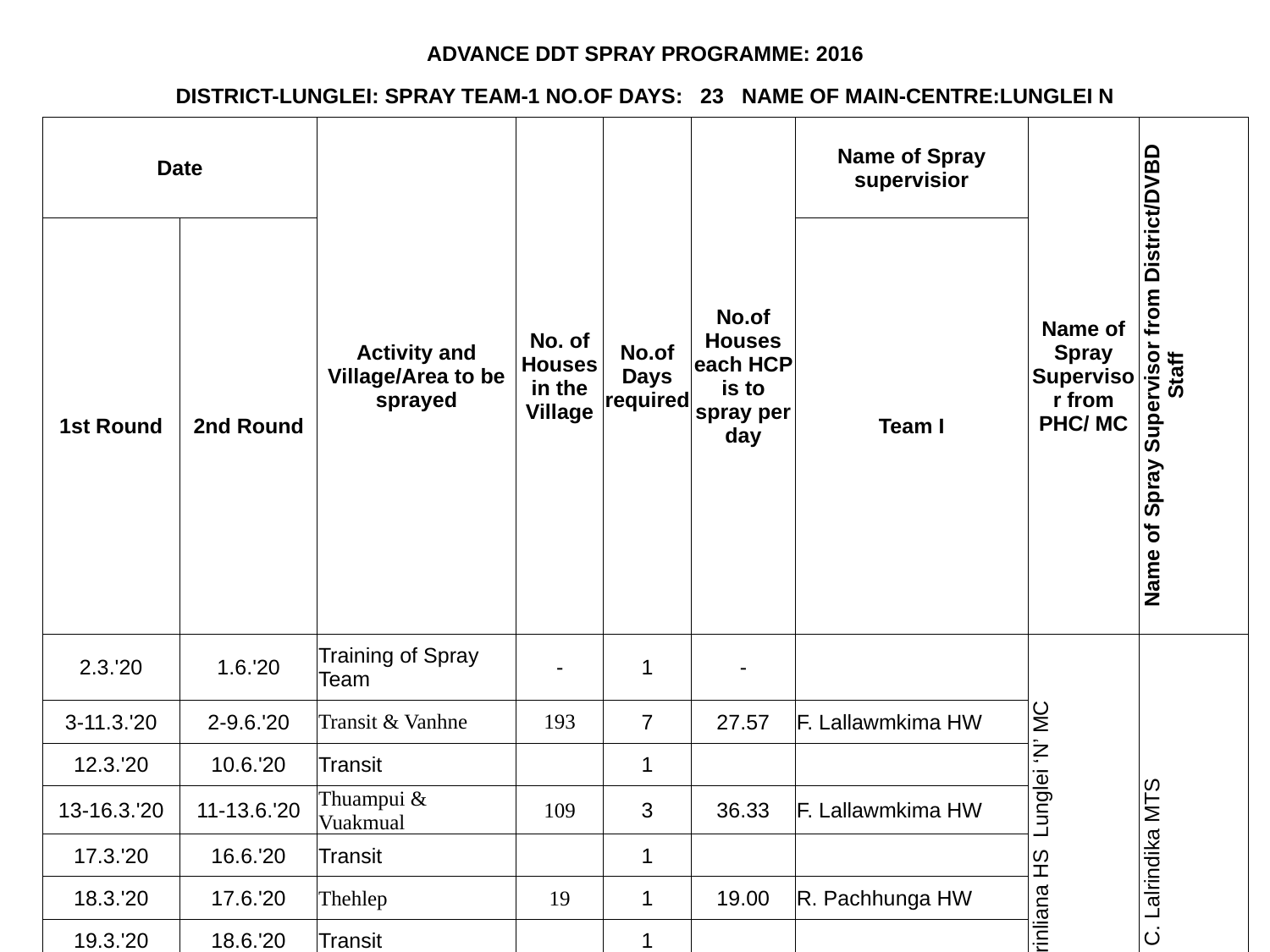

| ADVANCE DDT SPRAY PROGRAMME: 2016 |  |  |  |  |  |  |  |  |
| --- | --- | --- | --- | --- | --- | --- | --- | --- |
| DISTRICT-LUNGLEI: SPRAY TEAM-1 NO.OF DAYS: 23 NAME OF MAIN-CENTRE:LUNGLEI N |  |  |  |  |  |  |  |  |
| Date |  | Activity and Village/Area to be sprayed | No. of Houses in the Village | No.of Days required | No.of Houses each HCP is to spray per day | Name of Spray supervisior | Name of Spray Supervisor from PHC/ MC | Name of Spray Supervisor from District/DVBD Staff |
| 1st Round | 2nd Round |  |  |  |  | Team I |  |  |
| 2.3.'20 | 1.6.'20 | Training of Spray Team | - | 1 | - |  | JB. Lalrinliana HS Lunglei ‘N’ MC | C. Lalrindika MTS |
| 3-11.3.'20 | 2-9.6.'20 | Transit & Vanhne | 193 | 7 | 27.57 | F. Lallawmkima HW |  |  |
| 12.3.'20 | 10.6.'20 | Transit |  | 1 |  |  |  |  |
| 13-16.3.'20 | 11-13.6.'20 | Thuampui & Vuakmual | 109 | 3 | 36.33 | F. Lallawmkima HW |  |  |
| 17.3.'20 | 16.6.'20 | Transit |  | 1 |  |  |  |  |
| 18.3.'20 | 17.6.'20 | Thehlep | 19 | 1 | 19.00 | R. Pachhunga HW |  |  |
| 19.3.'20 | 18.6.'20 | Transit |  | 1 |  |  |  |  |
| 20-23.3.'20 | 19-.22.6.'20 | Belthei | 98 | 3 | 32.67 | David Zothanmawia FS |  |  |
| 24.3.'20 | 23.6.'20 | Transit & Cleaning |  | 1 |  |  |  |  |
|  |  |  |  |  |  |  |  |  |